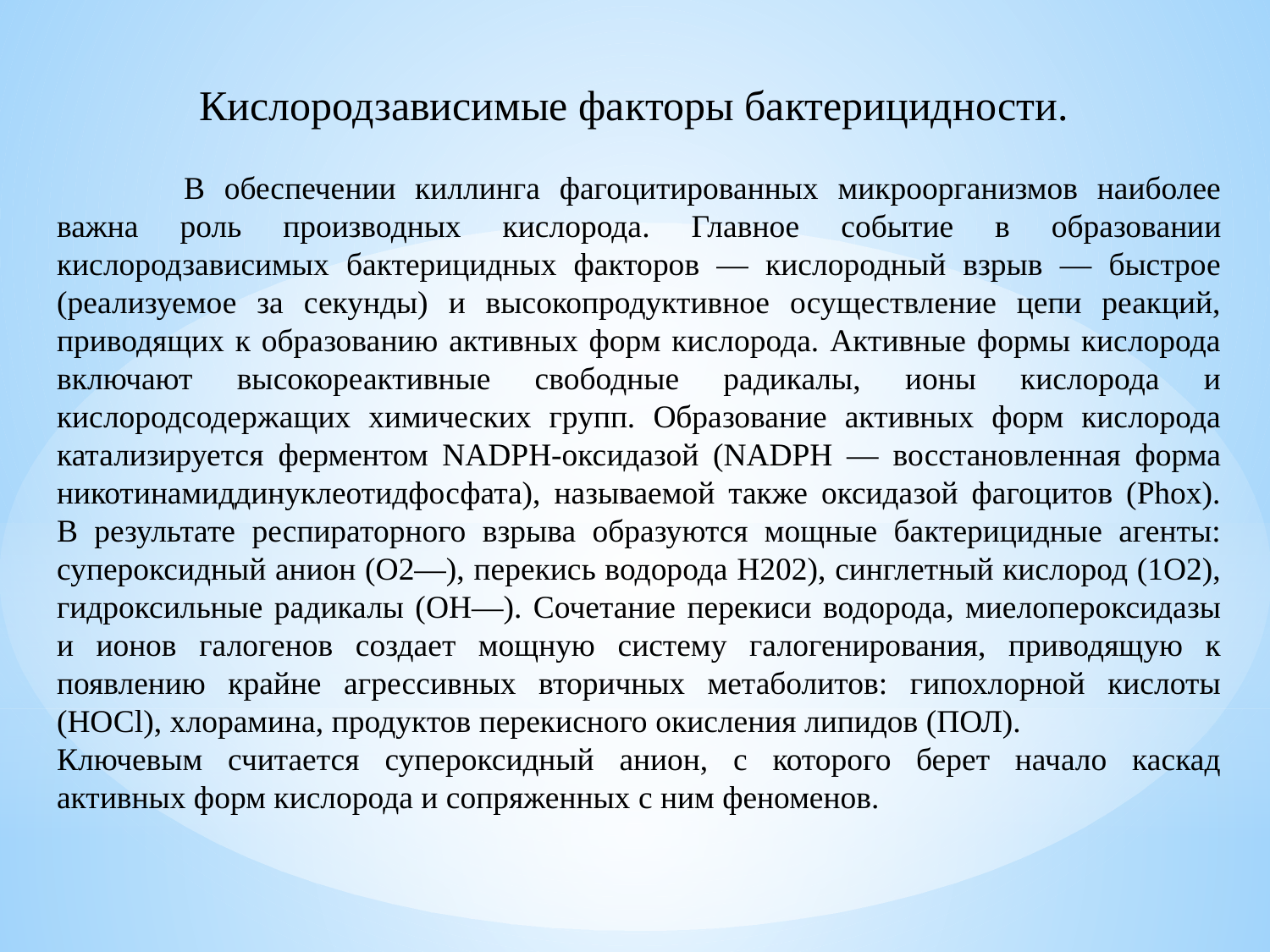

Кислородзависимые факторы бактерицидности.

	В обеспечении киллинга фагоцитированных микроорганизмов наиболее важна роль производных кислорода. Главное событие в образовании кислородзависимых бактерицидных факторов — кислородный взрыв — быстрое (реализуемое за секунды) и высокопродуктивное осуществление цепи реакций, приводящих к образованию активных форм кислорода. Активные формы кислорода включают высокореактивные свободные радикалы, ионы кислорода и кислородсодержащих химических групп. Образование активных форм кислорода катализируется ферментом NADPH-оксидазой (NADPH — восстановленная форма никотинамиддинуклеотидфосфата), называемой также оксидазой фагоцитов (Phоx). В результате респираторного взрыва образуются мощные бактерицидные агенты: супероксидный анион (О2—), перекись водорода H202), синглетный кислород (1O2), гидроксильные радикалы (ОН—). Сочетание перекиси водорода, миелопероксидазы и ионов галогенов создает мощную систему галогенирования, приводящую к появлению крайне агрессивных вторичных метаболитов: гипохлорной кислоты (НОСl), хлорамина, продуктов перекисного окисления липидов (ПОЛ).
Ключевым считается супероксидный анион, с которого берет начало каскад активных форм кислорода и сопряженных с ним феноменов.